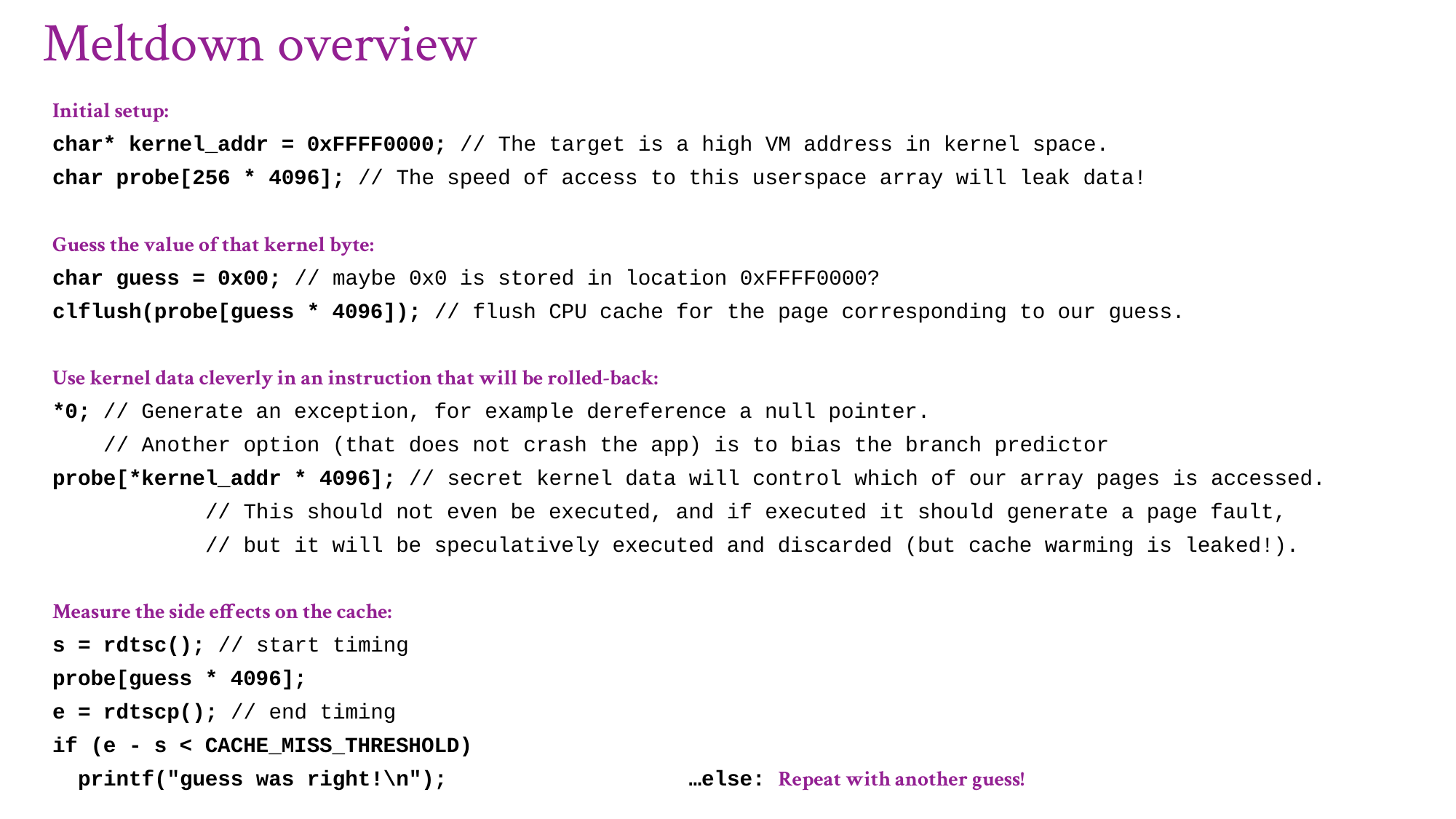

# Meltdown overview
Initial setup:
char* kernel_addr = 0xFFFF0000; // The target is a high VM address in kernel space.
char probe[256 * 4096]; // The speed of access to this userspace array will leak data!

Guess the value of that kernel byte:
char guess = 0x00; // maybe 0x0 is stored in location 0xFFFF0000?
clflush(probe[guess * 4096]); // flush CPU cache for the page corresponding to our guess.

Use kernel data cleverly in an instruction that will be rolled-back:
*0; // Generate an exception, for example dereference a null pointer.
    // Another option (that does not crash the app) is to bias the branch predictor
probe[*kernel_addr * 4096]; // secret kernel data will control which of our array pages is accessed.
            // This should not even be executed, and if executed it should generate a page fault,
            // but it will be speculatively executed and discarded (but cache warming is leaked!).

Measure the side effects on the cache:
s = rdtsc(); // start timing
probe[guess * 4096];
e = rdtscp(); // end timing
if (e - s < CACHE_MISS_THRESHOLD)
  printf("guess was right!\n");                   …else: Repeat with another guess!